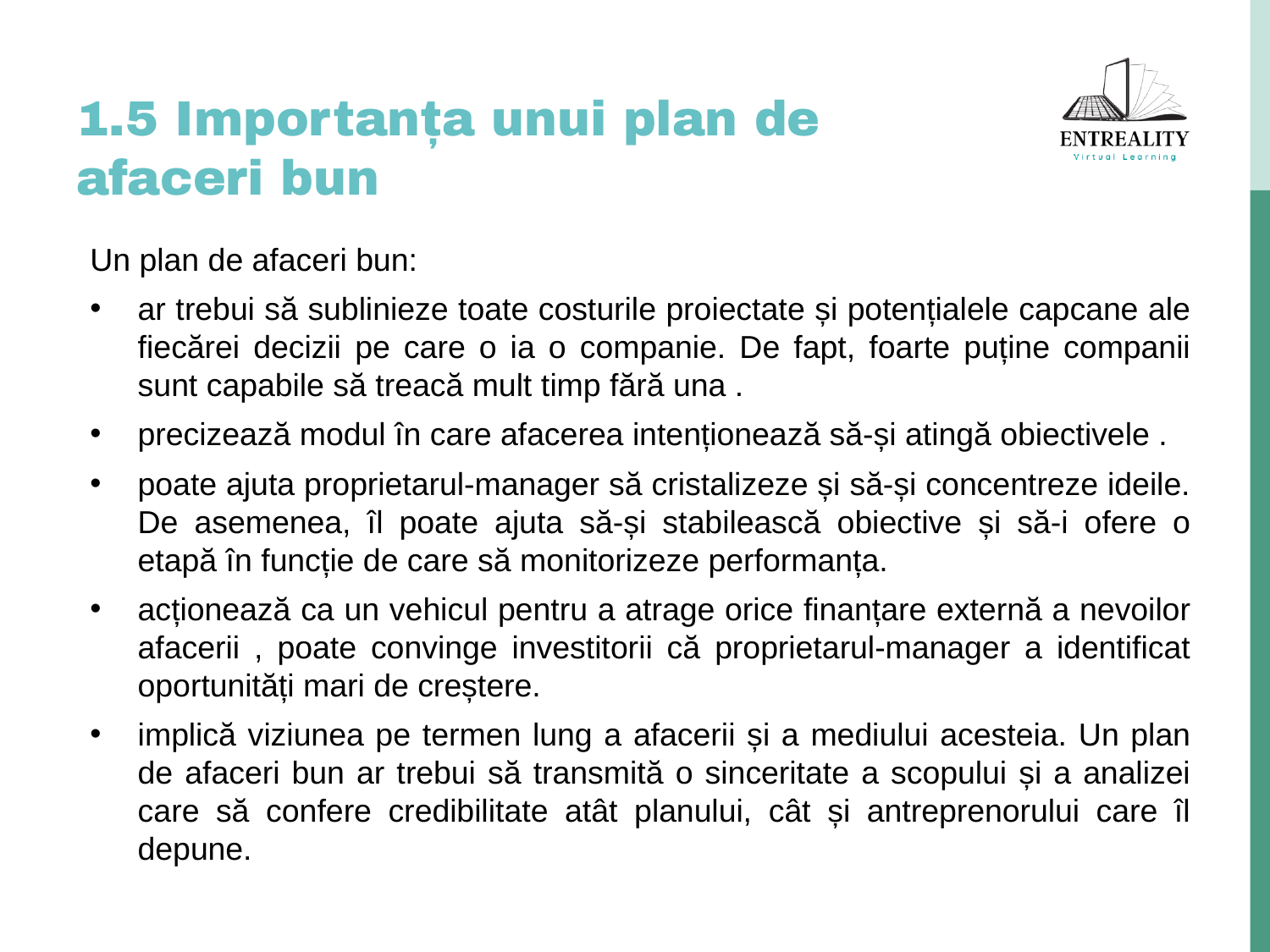

# 1.5 Importanța unui plan de afaceri bun
Un plan de afaceri bun:
ar trebui să sublinieze toate costurile proiectate și potențialele capcane ale fiecărei decizii pe care o ia o companie. De fapt, foarte puține companii sunt capabile să treacă mult timp fără una .
precizează modul în care afacerea intenționează să-și atingă obiectivele .
poate ajuta proprietarul-manager să cristalizeze și să-și concentreze ideile. De asemenea, îl poate ajuta să-și stabilească obiective și să-i ofere o etapă în funcție de care să monitorizeze performanța.
acționează ca un vehicul pentru a atrage orice finanțare externă a nevoilor afacerii , poate convinge investitorii că proprietarul-manager a identificat oportunități mari de creștere.
implică viziunea pe termen lung a afacerii și a mediului acesteia. Un plan de afaceri bun ar trebui să transmită o sinceritate a scopului și a analizei care să confere credibilitate atât planului, cât și antreprenorului care îl depune.